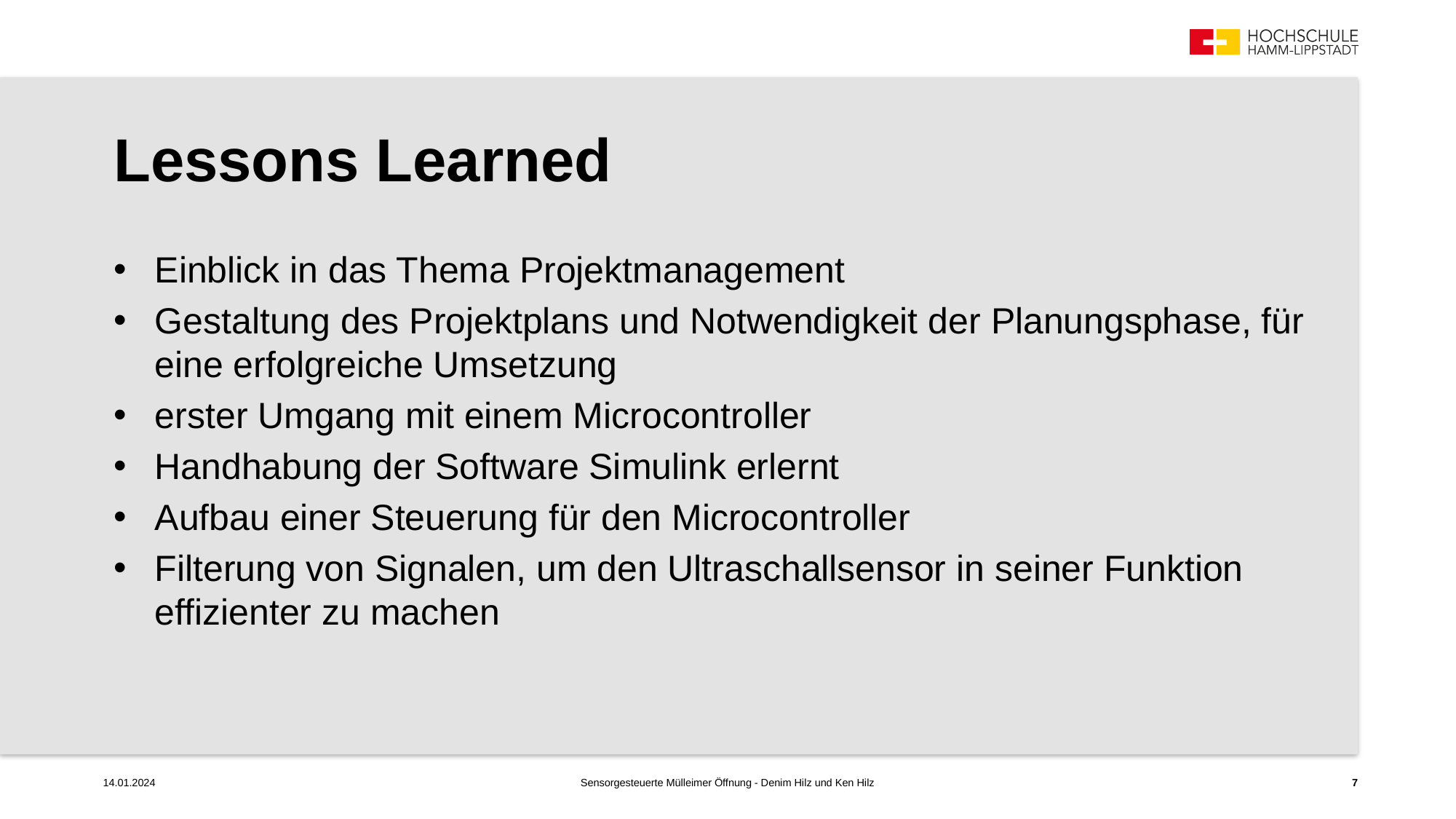

# Lessons Learned
Einblick in das Thema Projektmanagement
Gestaltung des Projektplans und Notwendigkeit der Planungsphase, für eine erfolgreiche Umsetzung
erster Umgang mit einem Microcontroller
Handhabung der Software Simulink erlernt
Aufbau einer Steuerung für den Microcontroller
Filterung von Signalen, um den Ultraschallsensor in seiner Funktion effizienter zu machen
14.01.2024
Sensorgesteuerte Mülleimer Öffnung - Denim Hilz und Ken Hilz
7